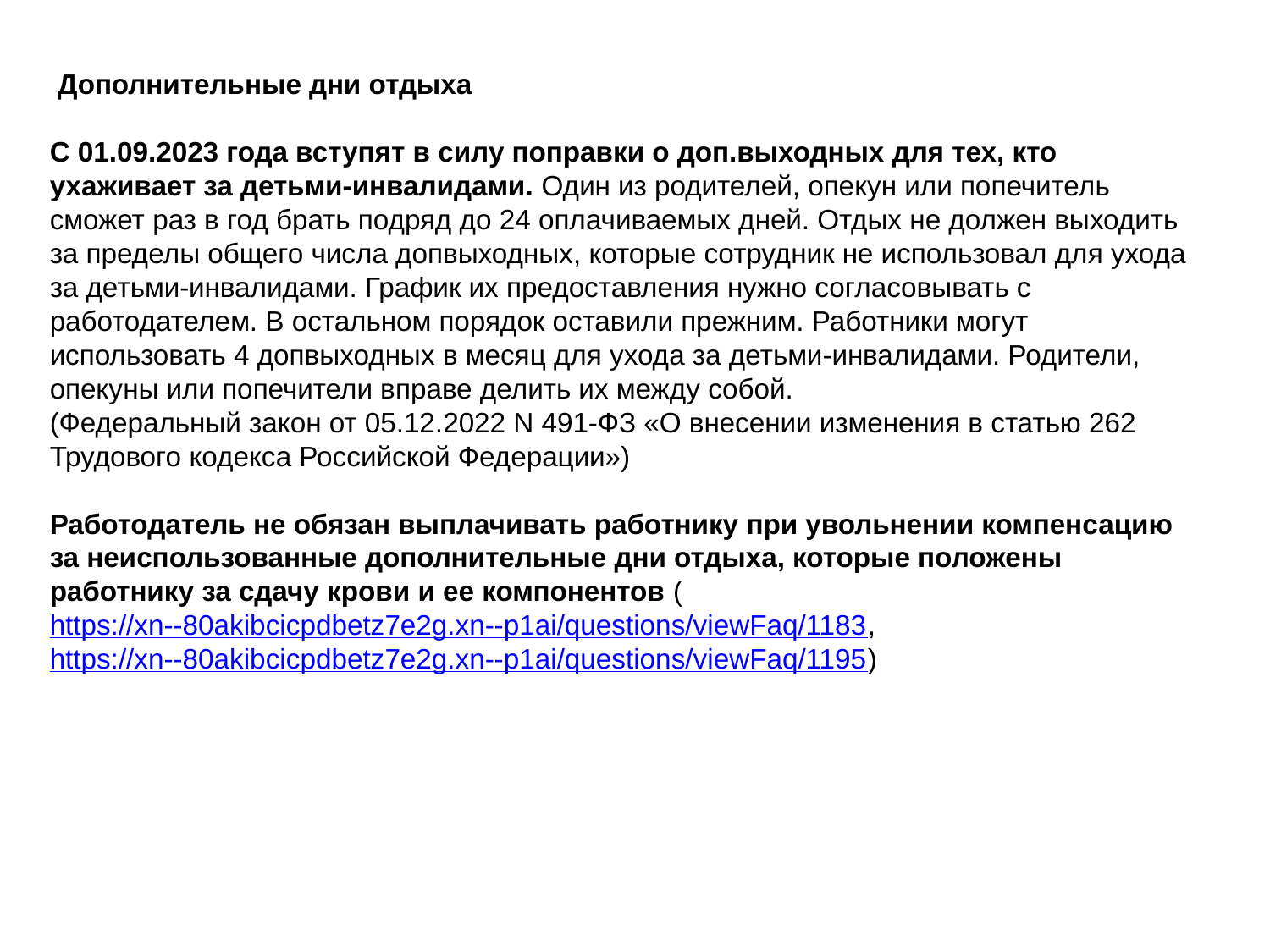

Дополнительные дни отдыха

С 01.09.2023 года вступят в силу поправки о доп.выходных для тех, кто ухаживает за детьми-инвалидами. Один из родителей, опекун или попечитель сможет раз в год брать подряд до 24 оплачиваемых дней. Отдых не должен выходить за пределы общего числа допвыходных, которые сотрудник не использовал для ухода за детьми-инвалидами. График их предоставления нужно согласовывать с работодателем. В остальном порядок оставили прежним. Работники могут использовать 4 допвыходных в месяц для ухода за детьми-инвалидами. Родители, опекуны или попечители вправе делить их между собой.
(Федеральный закон от 05.12.2022 N 491-ФЗ «О внесении изменения в статью 262 Трудового кодекса Российской Федерации»)

Работодатель не обязан выплачивать работнику при увольнении компенсацию за неиспользованные дополнительные дни отдыха, которые положены работнику за сдачу крови и ее компонентов (https://xn--80akibcicpdbetz7e2g.xn--p1ai/questions/viewFaq/1183, https://xn--80akibcicpdbetz7e2g.xn--p1ai/questions/viewFaq/1195)